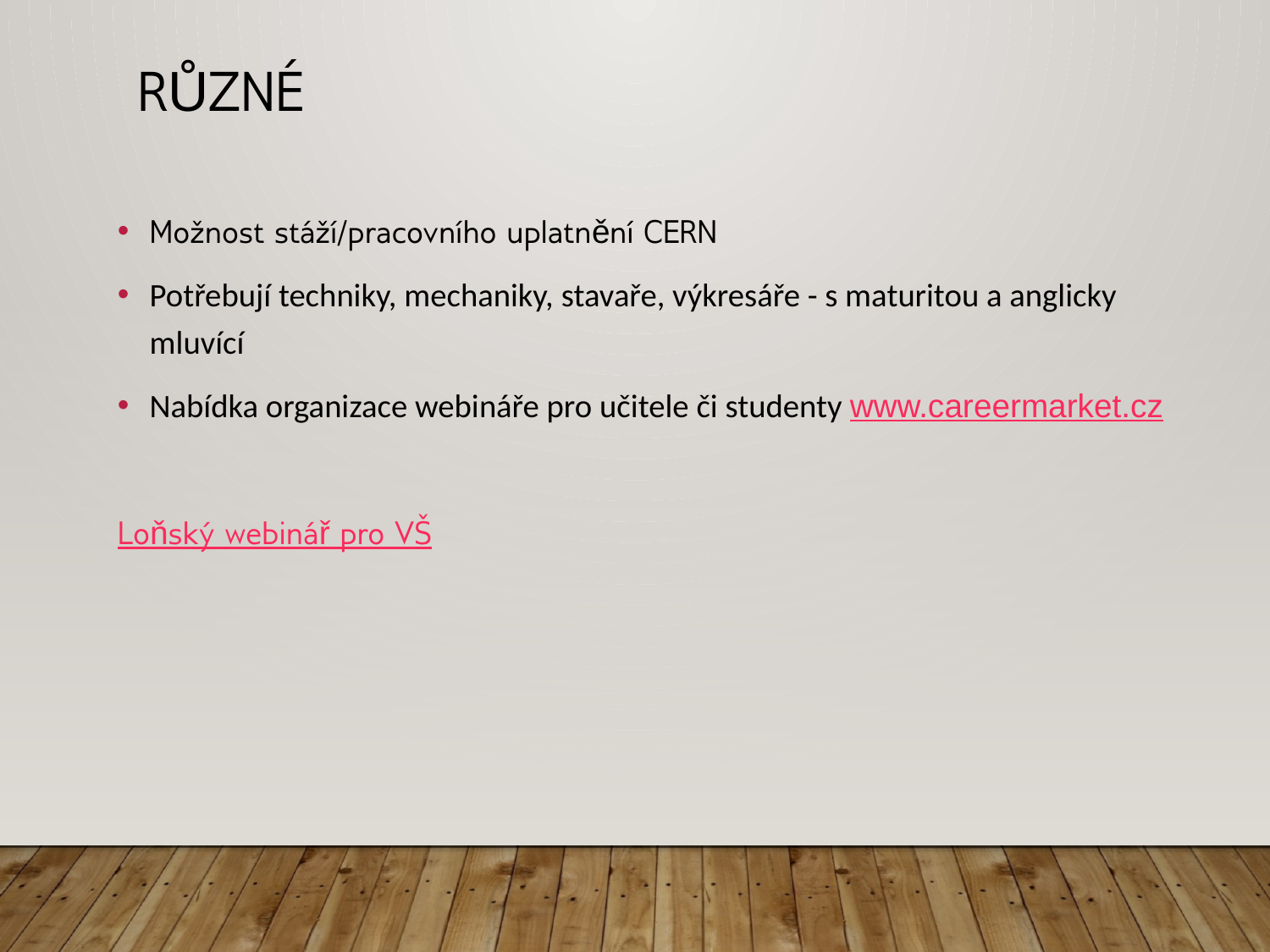

# Různé
Možnost stáží/pracovního uplatnění CERN
Potřebují techniky, mechaniky, stavaře, výkresáře - s maturitou a anglicky mluvící
Nabídka organizace webináře pro učitele či studenty www.careermarket.cz

Loňský webinář pro VŠ